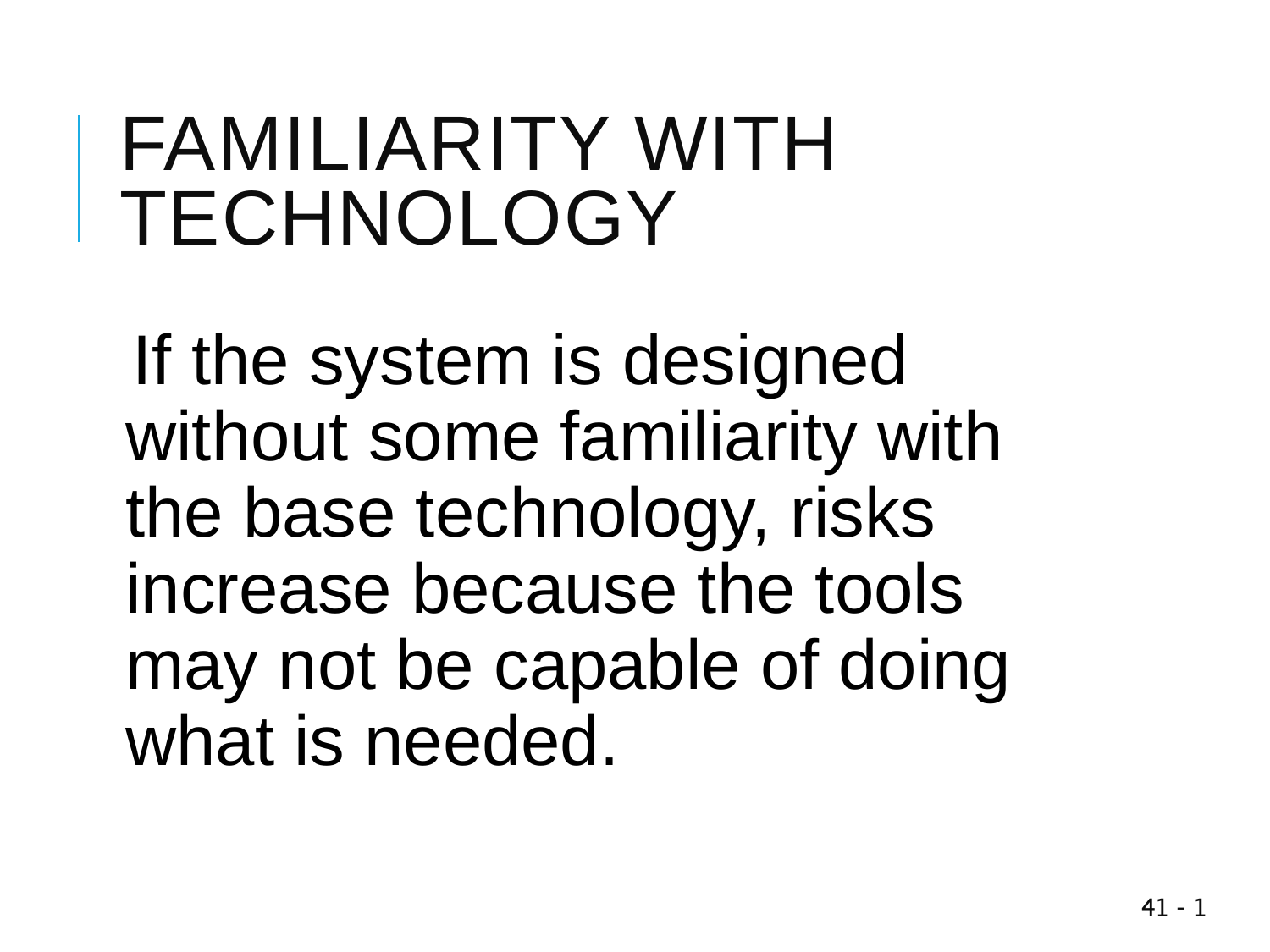

# Familiarity with Technology
If the system is designed without some familiarity with the base technology, risks increase because the tools may not be capable of doing what is needed.
1 - 41